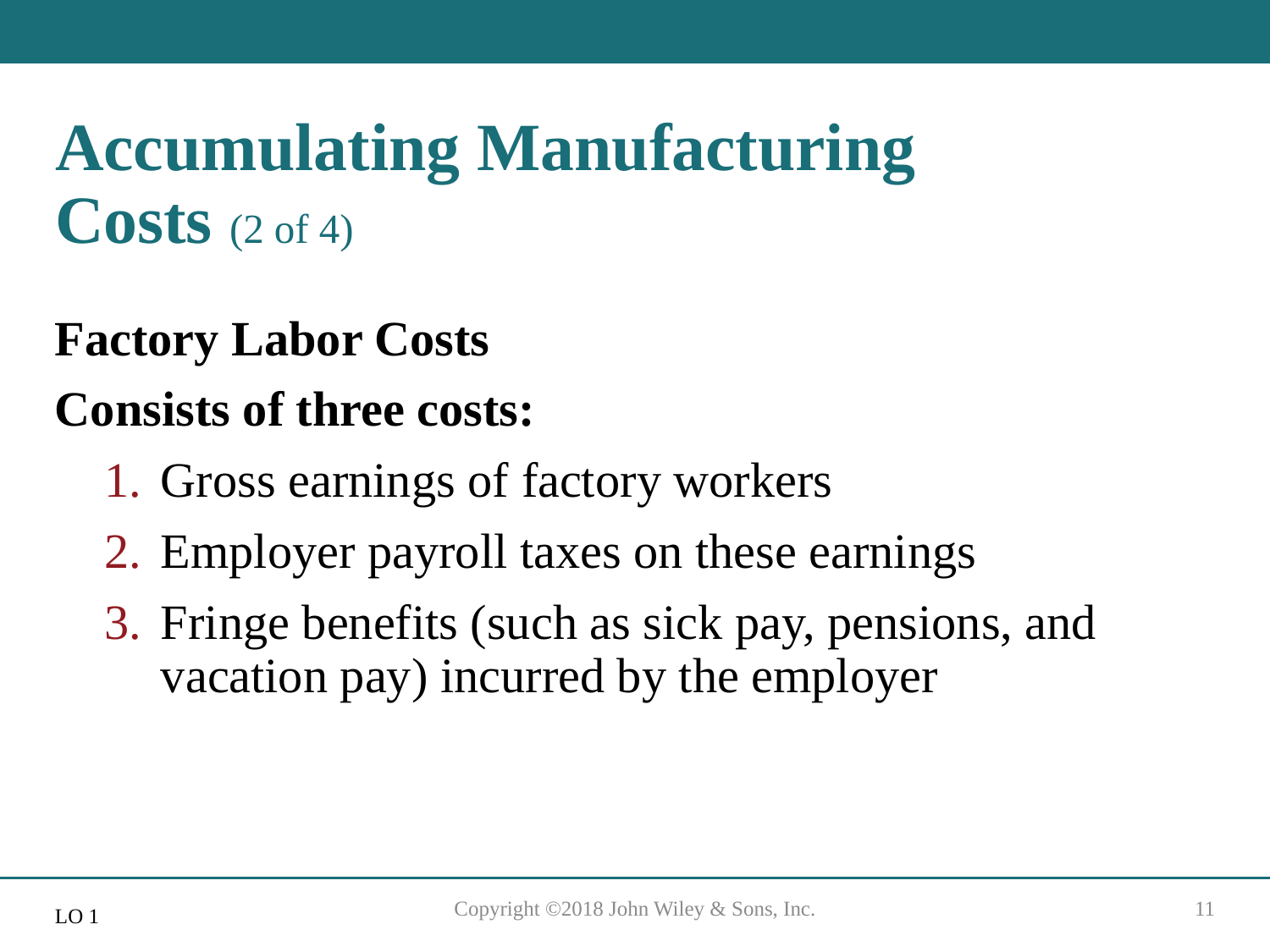

# Accumulating Manufacturing Costs (2 of 4)
Factory Labor Costs
Consists of three costs:
Gross earnings of factory workers
Employer payroll taxes on these earnings
Fringe benefits (such as sick pay, pensions, and vacation pay) incurred by the employer
Copyright ©2018 John Wiley & Sons, Inc.
11
L O 1